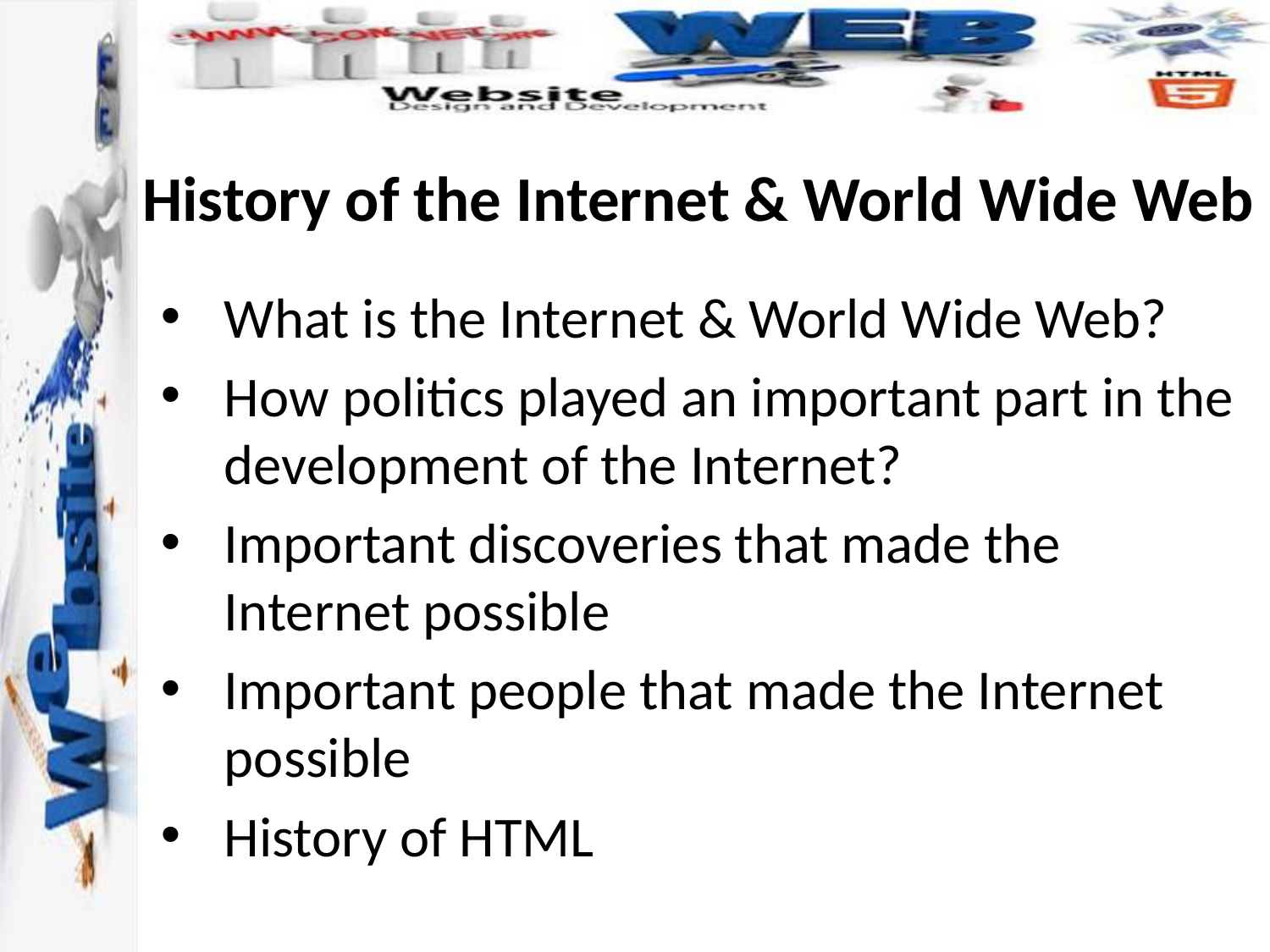

# History of the Internet & World Wide Web
What is the Internet & World Wide Web?
How politics played an important part in the development of the Internet?
Important discoveries that made the Internet possible
Important people that made the Internet possible
History of HTML